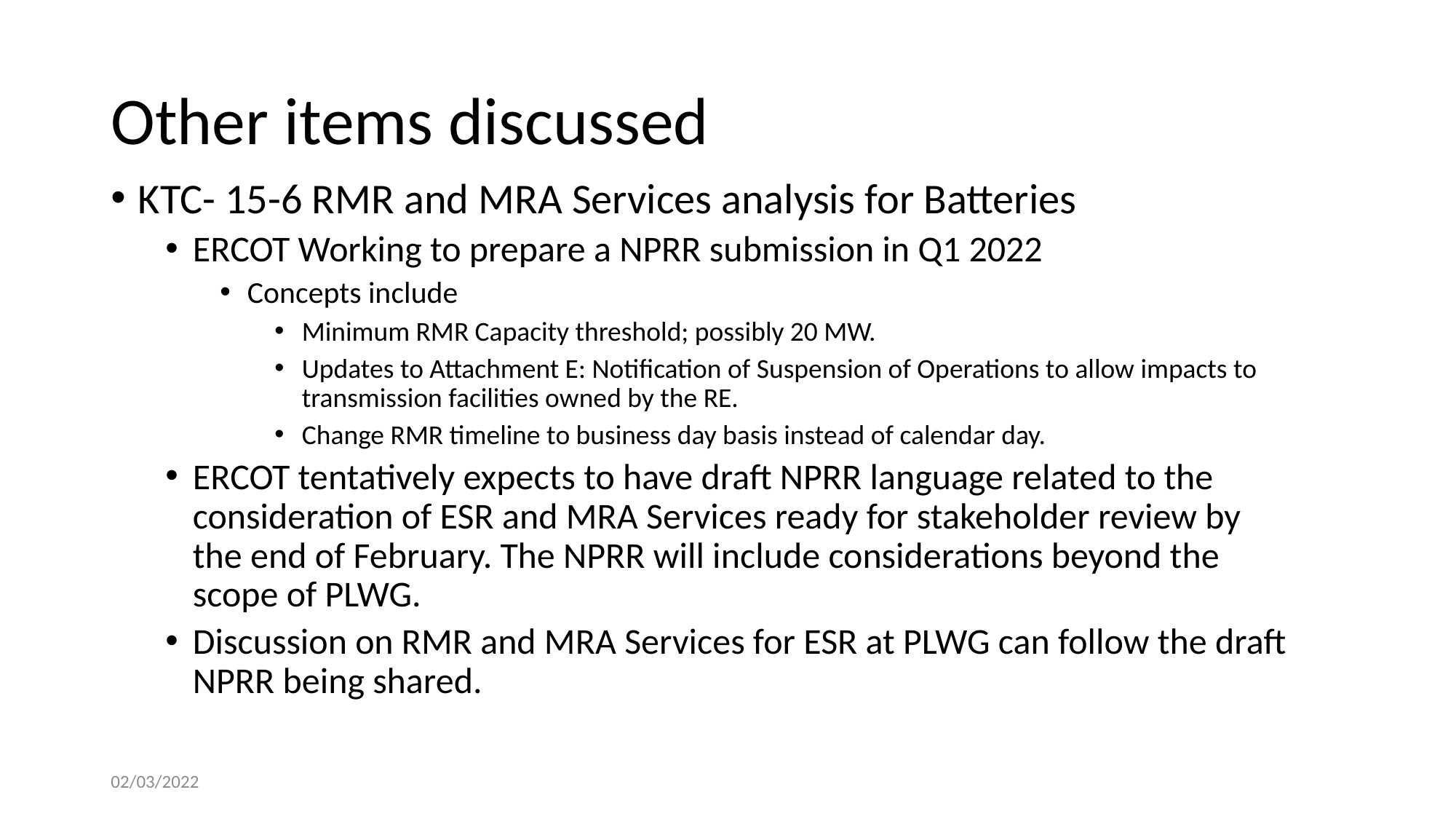

# Other items discussed
KTC- 15-6 RMR and MRA Services analysis for Batteries
ERCOT Working to prepare a NPRR submission in Q1 2022
Concepts include
Minimum RMR Capacity threshold; possibly 20 MW.
Updates to Attachment E: Notification of Suspension of Operations to allow impacts to transmission facilities owned by the RE.
Change RMR timeline to business day basis instead of calendar day.
ERCOT tentatively expects to have draft NPRR language related to the consideration of ESR and MRA Services ready for stakeholder review by the end of February. The NPRR will include considerations beyond the scope of PLWG.
Discussion on RMR and MRA Services for ESR at PLWG can follow the draft NPRR being shared.

02/03/2022